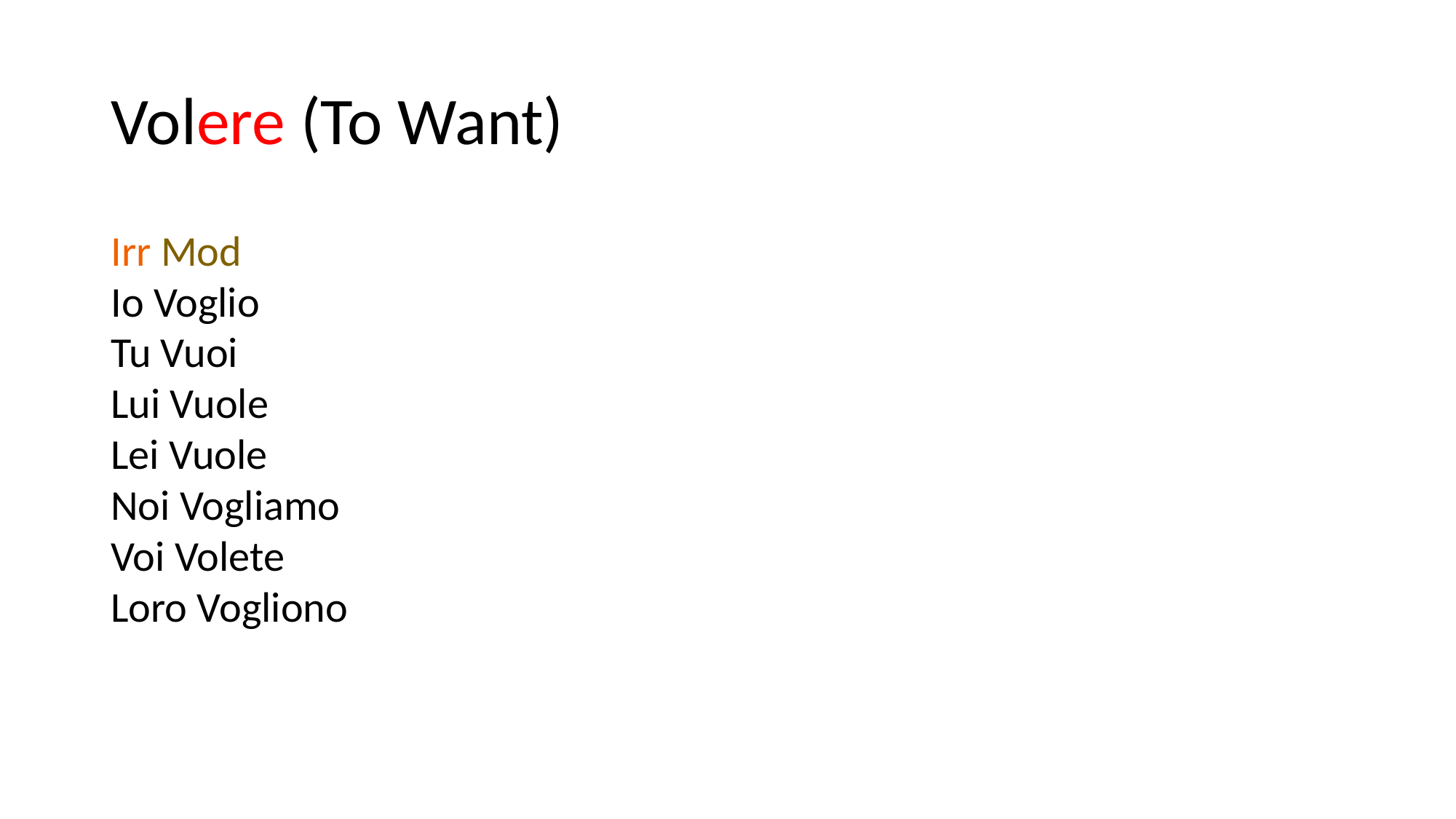

# Volere (To Want)
Irr Mod
Io Voglio
Tu Vuoi
Lui Vuole
Lei Vuole
Noi Vogliamo
Voi Volete
Loro Vogliono